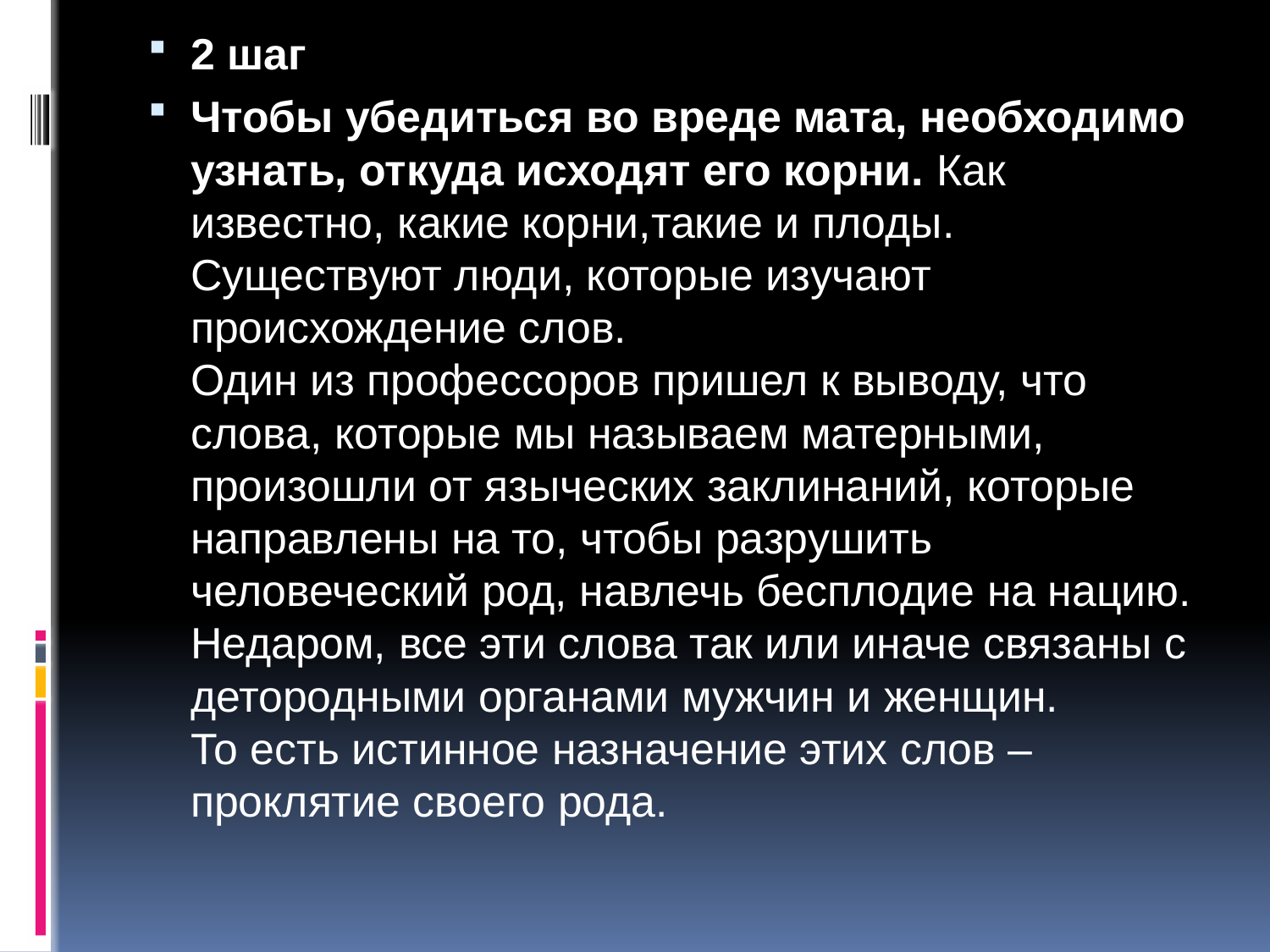

2 шаг
Чтобы убедиться во вреде мата, необходимо узнать, откуда исходят его корни. Как известно, какие корни,такие и плоды.
Существуют люди, которые изучают происхождение слов.
Один из профессоров пришел к выводу, что слова, которые мы называем матерными, произошли от языческих заклинаний, которые направлены на то, чтобы разрушить человеческий род, навлечь бесплодие на нацию. Недаром, все эти слова так или иначе связаны с детородными органами мужчин и женщин.
То есть истинное назначение этих слов – проклятие своего рода.
#